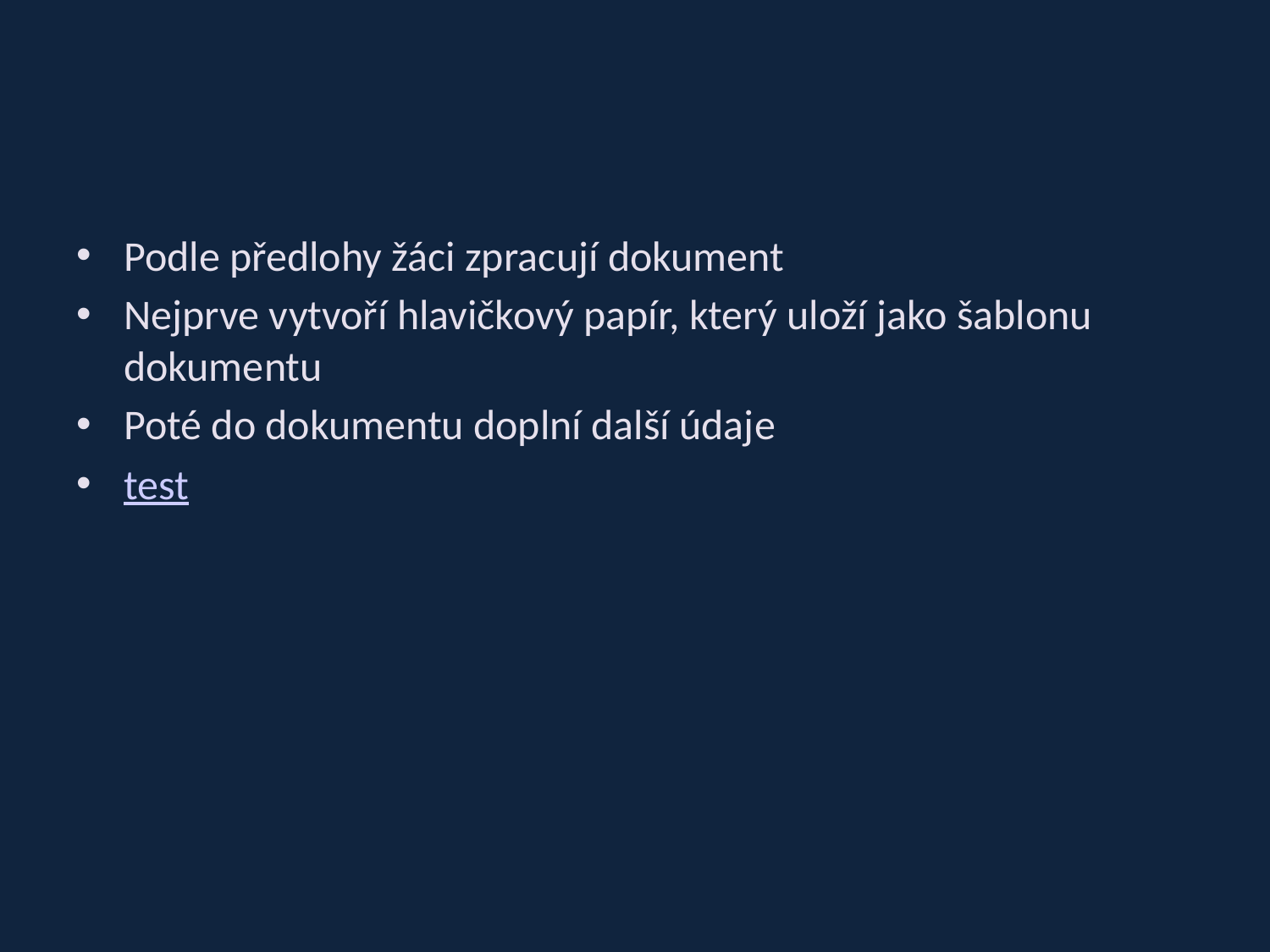

#
Podle předlohy žáci zpracují dokument
Nejprve vytvoří hlavičkový papír, který uloží jako šablonu dokumentu
Poté do dokumentu doplní další údaje
test